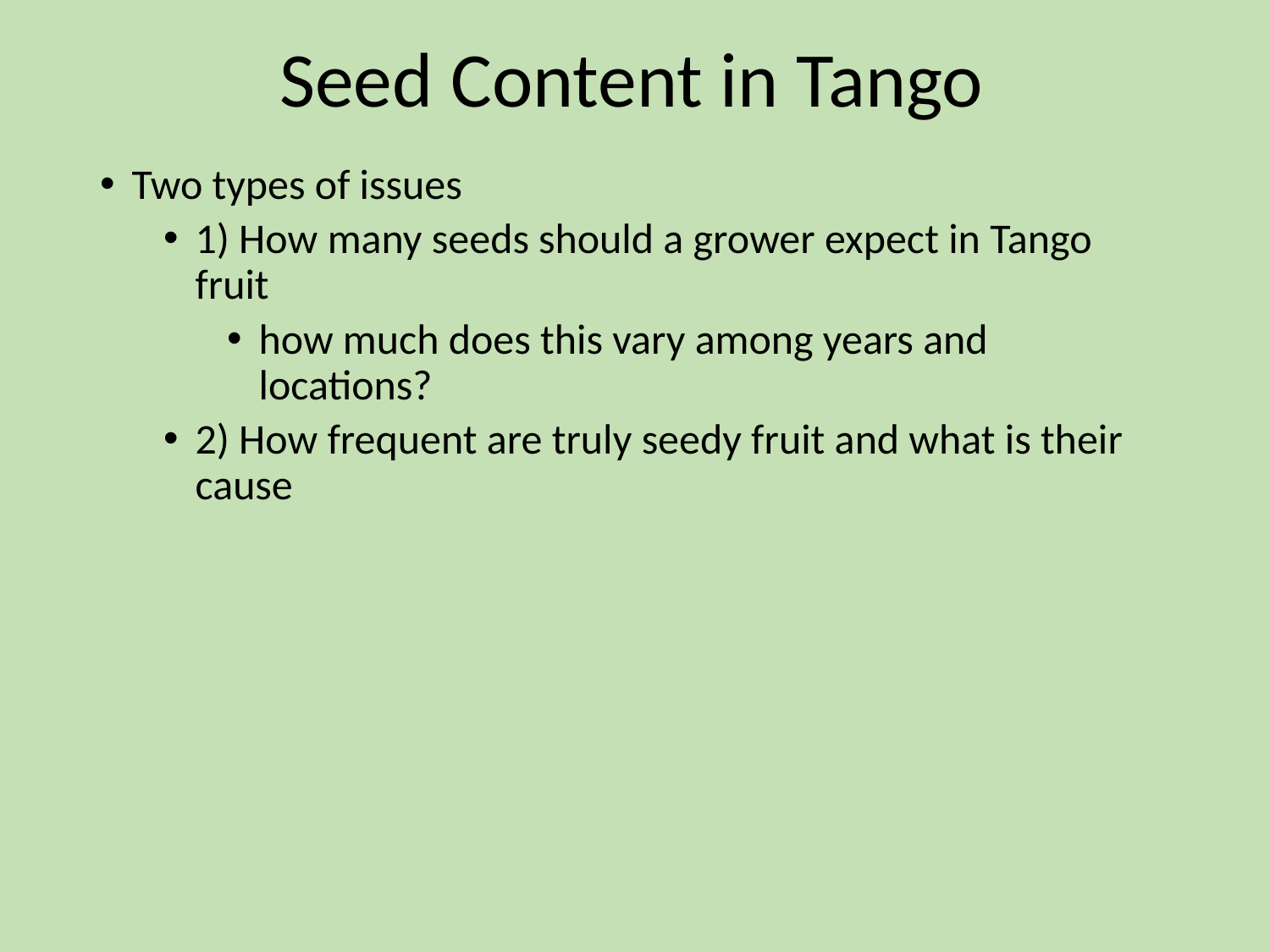

# Seed Content in Tango
Two types of issues
1) How many seeds should a grower expect in Tango fruit
how much does this vary among years and locations?
2) How frequent are truly seedy fruit and what is their cause